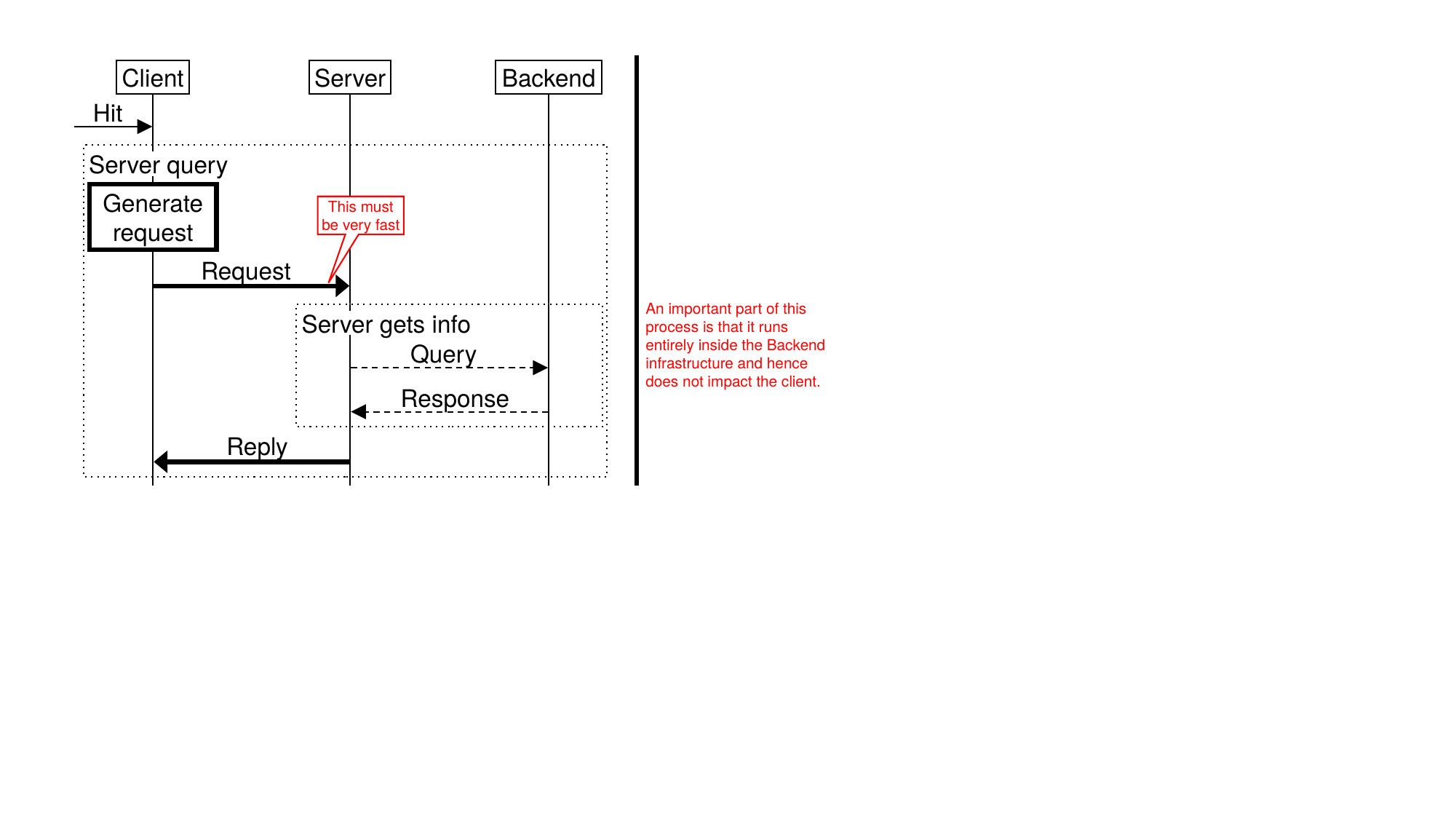

Client
Server
Backend
Hit

Server query
Generate
request

This must
be very fast
Request

An important part of this
process is that it runs
entirely inside the Backend
infrastructure and hence
does not impact the client.
Server gets info
Query
Response
Reply